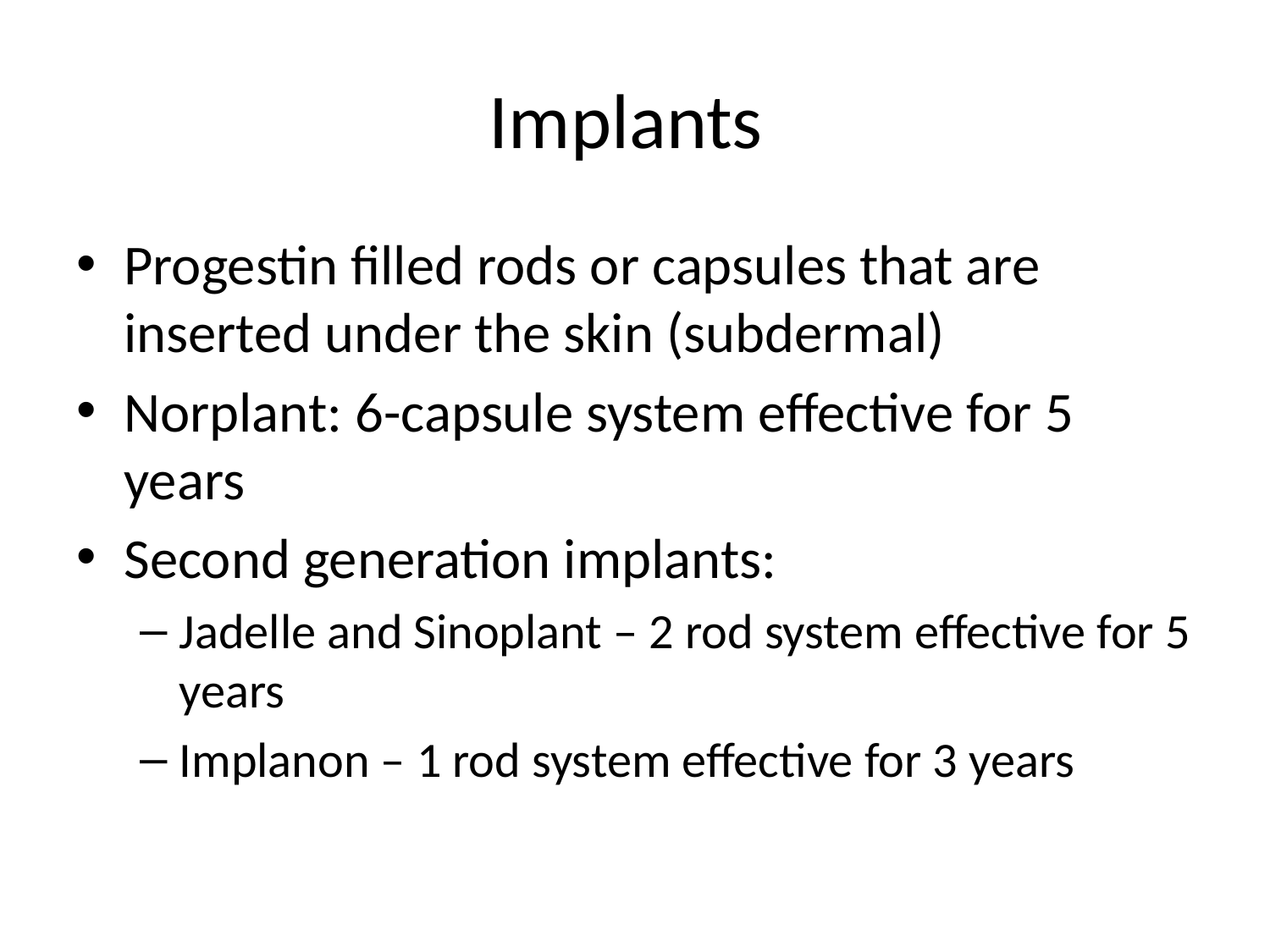

# Implants
Progestin filled rods or capsules that are inserted under the skin (subdermal)
Norplant: 6-capsule system effective for 5 years
Second generation implants:
Jadelle and Sinoplant – 2 rod system effective for 5 years
Implanon – 1 rod system effective for 3 years